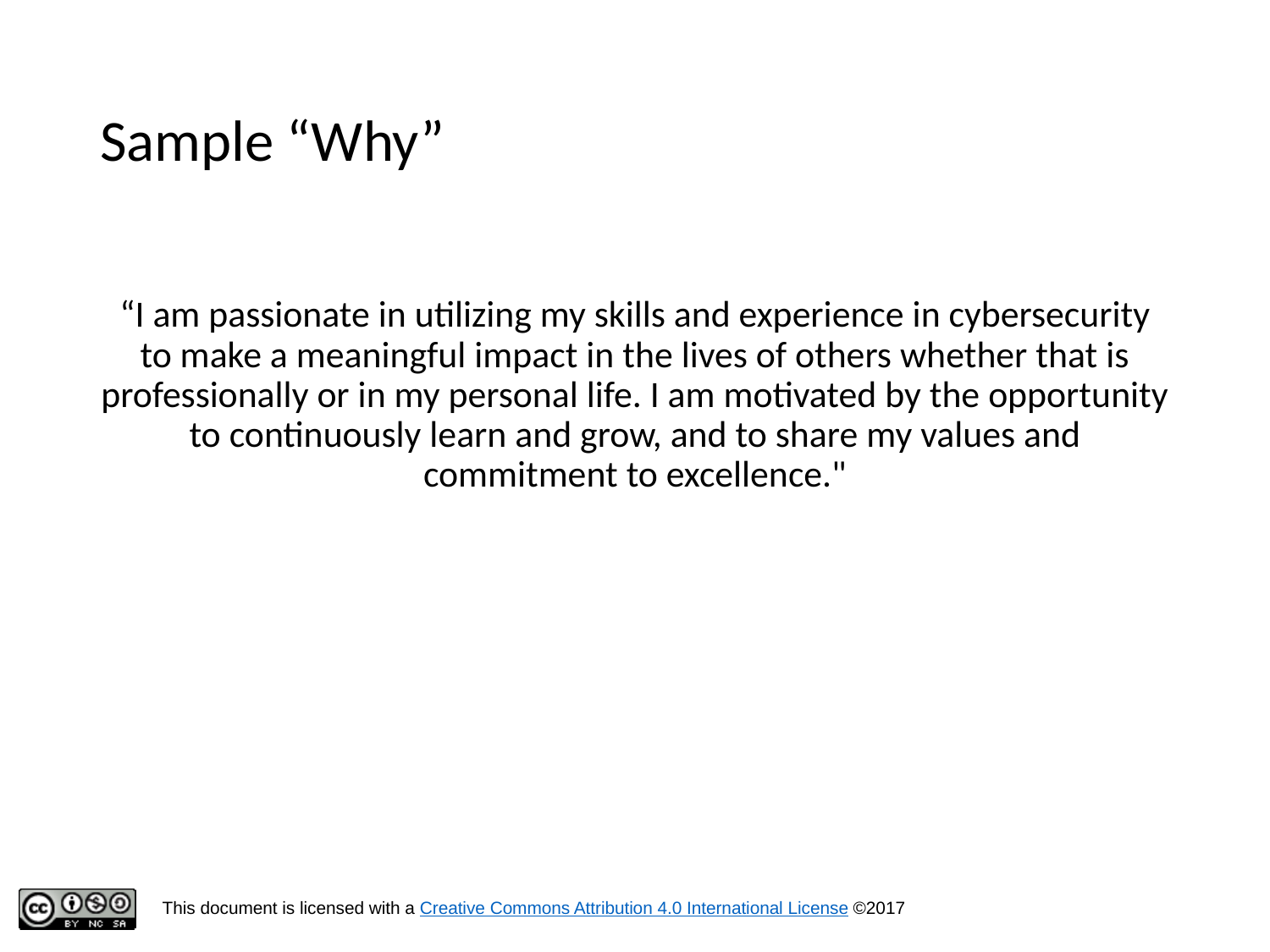

# Sample “Why”
“I am passionate in utilizing my skills and experience in cybersecurity to make a meaningful impact in the lives of others whether that is professionally or in my personal life. I am motivated by the opportunity to continuously learn and grow, and to share my values and commitment to excellence."